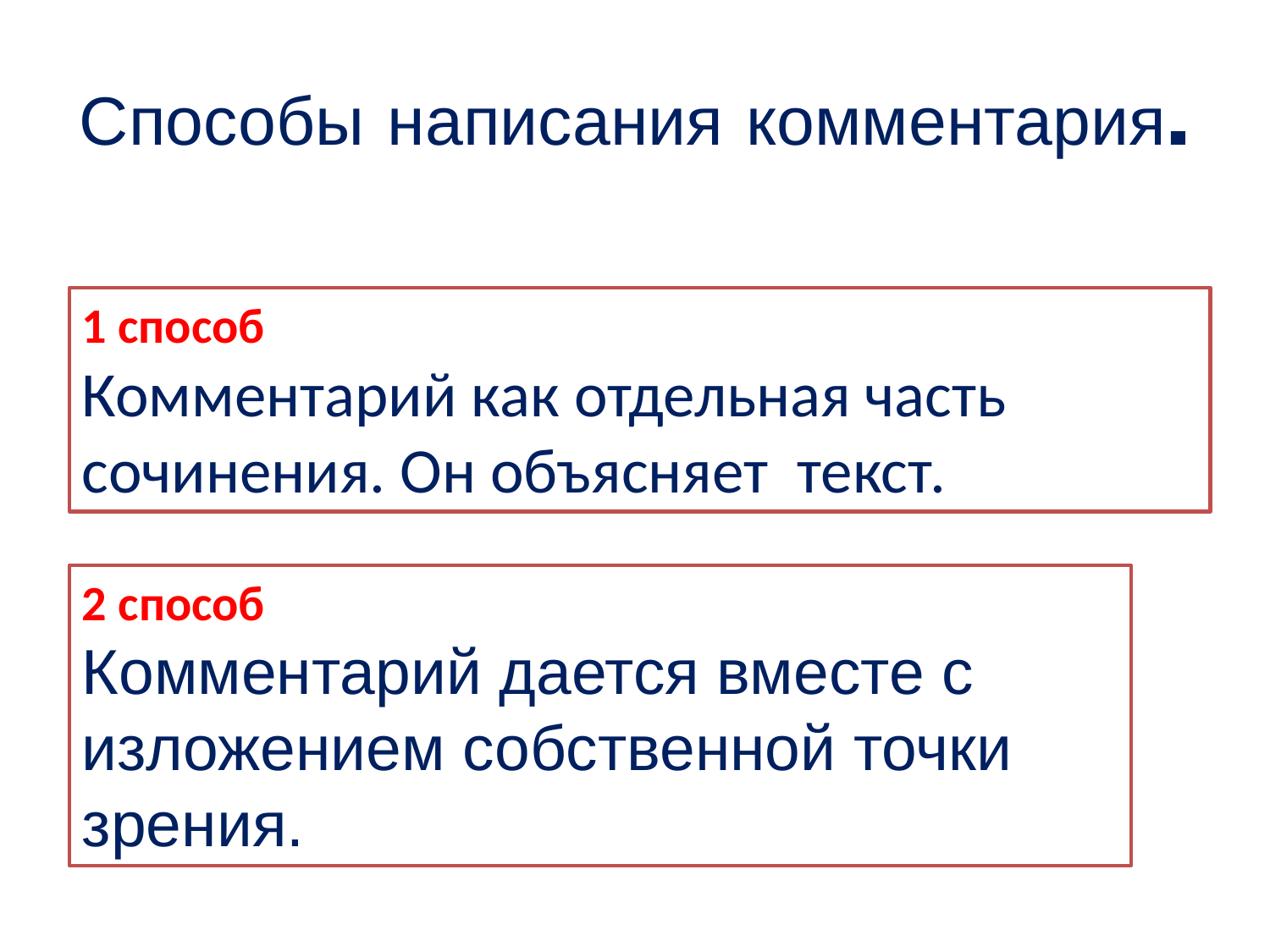

# Способы написания комментария.
1 способ
Комментарий как отдельная часть сочинения. Он объясняет  текст.
2 способ
Комментарий дается вместе с изложением собственной точки зрения.